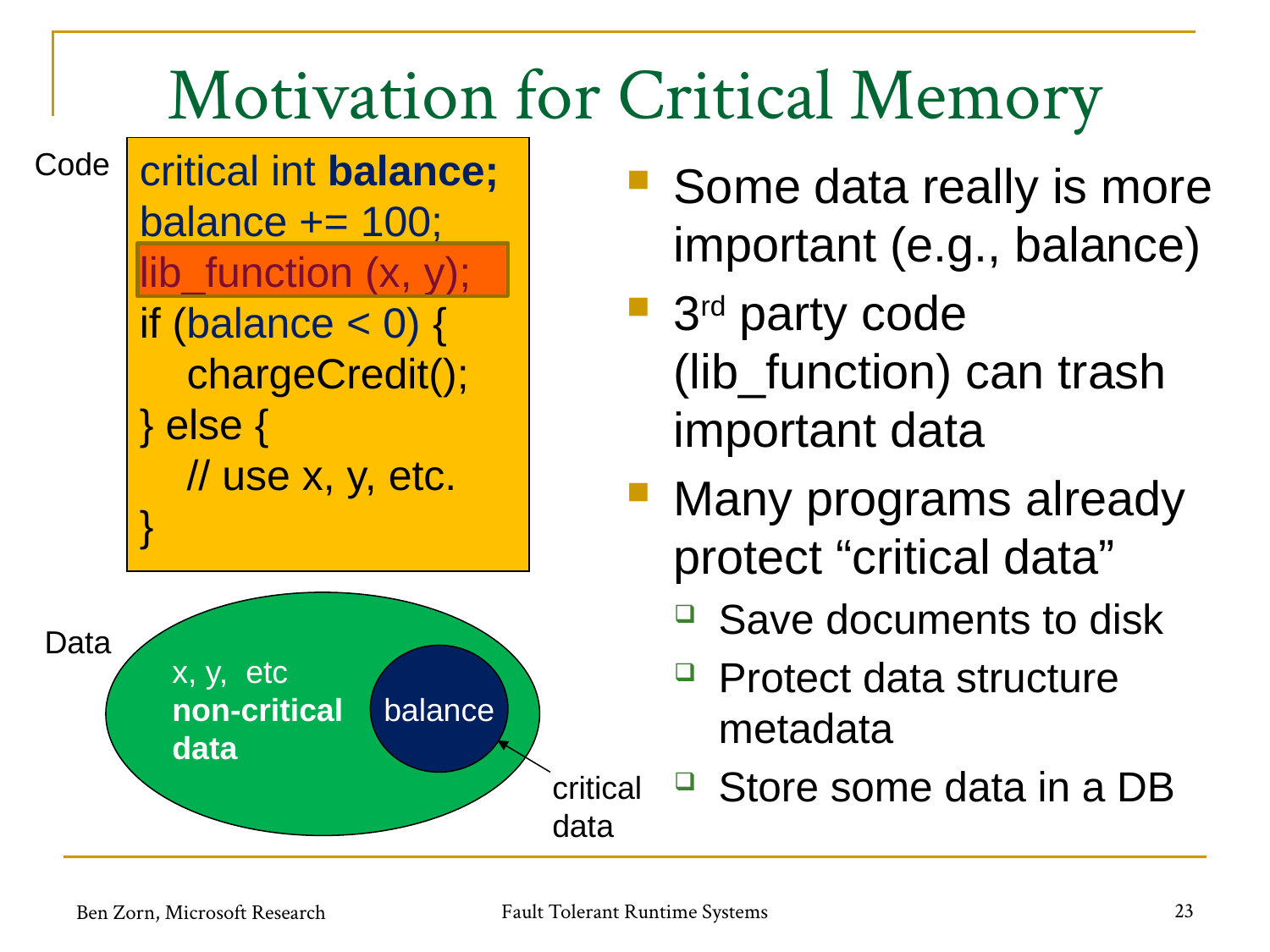

# Motivation for Critical Memory
Code

critical int balance;
balance += 100;
lib_function (x, y);
if (balance < 0) {
    chargeCredit();
} else {
    // use x, y, etc.
}
Some data really is more important (e.g., balance)
3rd party code (lib_function) can trash important data
Many programs already protect “critical data”
Save documents to disk
Protect data structure metadata
Store some data in a DB

Data
x, y,  etc
non-critical
data
balance

critical
data
Ben Zorn, Microsoft Research
23
Fault Tolerant Runtime Systems